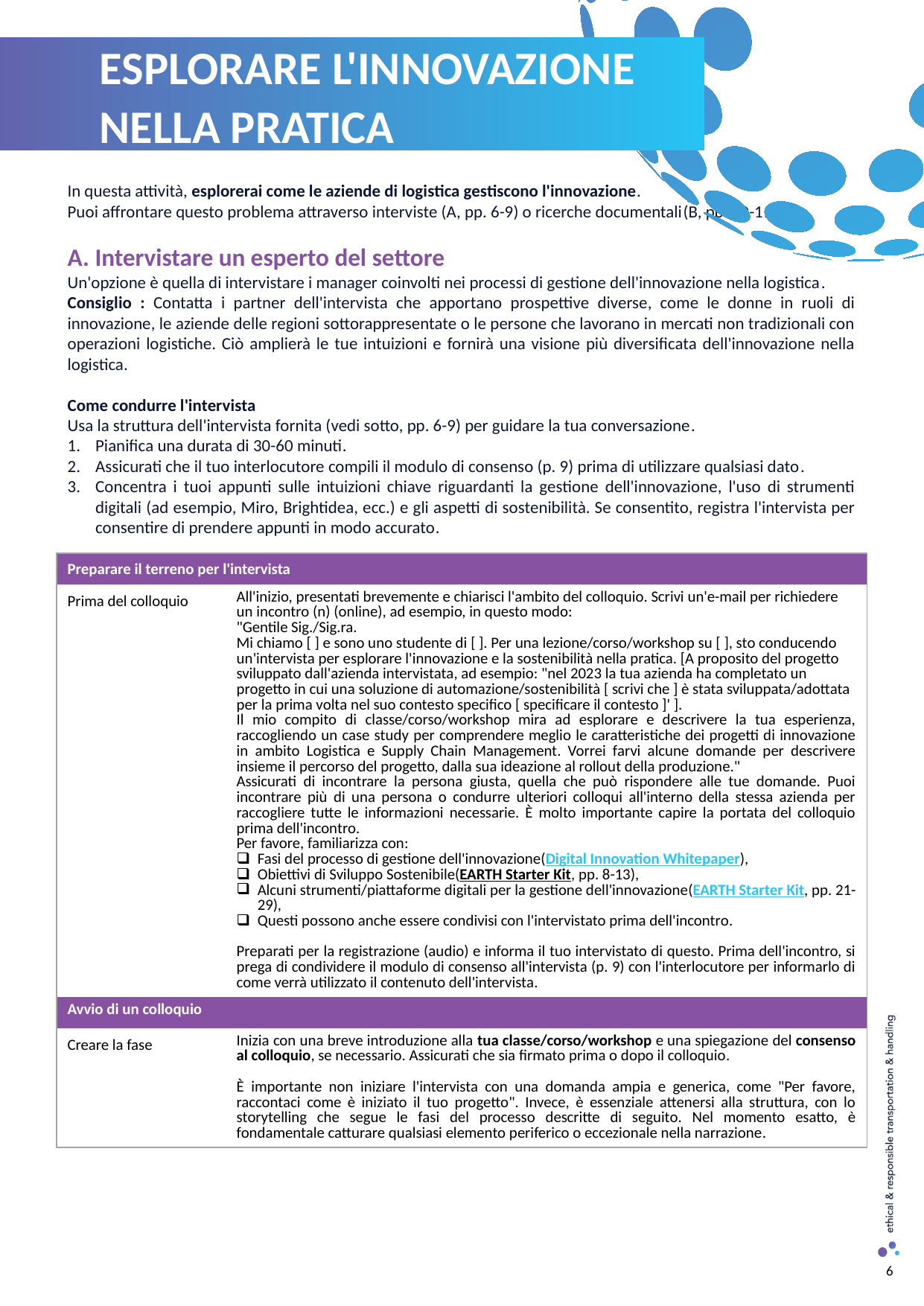

ESPLORARE L'INNOVAZIONE NELLA PRATICA
In questa attività, esplorerai come le aziende di logistica gestiscono l'innovazione.
Puoi affrontare questo problema attraverso interviste (A, pp. 6-9) o ricerche documentali(B, pp. 10-11).

A. Intervistare un esperto del settore
Un'opzione è quella di intervistare i manager coinvolti nei processi di gestione dell'innovazione nella logistica.
Consiglio : Contatta i partner dell'intervista che apportano prospettive diverse, come le donne in ruoli di innovazione, le aziende delle regioni sottorappresentate o le persone che lavorano in mercati non tradizionali con operazioni logistiche. Ciò amplierà le tue intuizioni e fornirà una visione più diversificata dell'innovazione nella logistica.

Come condurre l'intervista
Usa la struttura dell'intervista fornita (vedi sotto, pp. 6-9) per guidare la tua conversazione.
Pianifica una durata di 30-60 minuti.
Assicurati che il tuo interlocutore compili il modulo di consenso (p. 9) prima di utilizzare qualsiasi dato.
Concentra i tuoi appunti sulle intuizioni chiave riguardanti la gestione dell'innovazione, l'uso di strumenti digitali (ad esempio, Miro, Brightidea, ecc.) e gli aspetti di sostenibilità. Se consentito, registra l'intervista per consentire di prendere appunti in modo accurato.
| Preparare il terreno per l'intervista |  |
| --- | --- |
| Prima del colloquio | All'inizio, presentati brevemente e chiarisci l'ambito del colloquio. Scrivi un'e-mail per richiedere un incontro (n) (online), ad esempio, in questo modo:  "Gentile Sig./Sig.ra. Mi chiamo [ ] e sono uno studente di [ ]. Per una lezione/corso/workshop su [ ], sto conducendo un'intervista per esplorare l'innovazione e la sostenibilità nella pratica. [A proposito del progetto sviluppato dall'azienda intervistata, ad esempio: "nel 2023 la tua azienda ha completato un progetto in cui una soluzione di automazione/sostenibilità [ scrivi che ] è stata sviluppata/adottata per la prima volta nel suo contesto specifico [ specificare il contesto ]' ]. Il mio compito di classe/corso/workshop mira ad esplorare e descrivere la tua esperienza, raccogliendo un case study per comprendere meglio le caratteristiche dei progetti di innovazione in ambito Logistica e Supply Chain Management. Vorrei farvi alcune domande per descrivere insieme il percorso del progetto, dalla sua ideazione al rollout della produzione."  Assicurati di incontrare la persona giusta, quella che può rispondere alle tue domande. Puoi incontrare più di una persona o condurre ulteriori colloqui all'interno della stessa azienda per raccogliere tutte le informazioni necessarie. È molto importante capire la portata del colloquio prima dell'incontro.  Per favore, familiarizza con:  Fasi del processo di gestione dell'innovazione(Digital Innovation Whitepaper),   Obiettivi di Sviluppo Sostenibile(EARTH Starter Kit, pp. 8-13),   Alcuni strumenti/piattaforme digitali per la gestione dell'innovazione(EARTH Starter Kit, pp. 21-29),  Questi possono anche essere condivisi con l'intervistato prima dell'incontro.   Preparati per la registrazione (audio) e informa il tuo intervistato di questo. Prima dell'incontro, si prega di condividere il modulo di consenso all'intervista (p. 9) con l'interlocutore per informarlo di come verrà utilizzato il contenuto dell'intervista. |
| Avvio di un colloquio |  |
| Creare la fase | Inizia con una breve introduzione alla tua classe/corso/workshop e una spiegazione del consenso al colloquio, se necessario. Assicurati che sia firmato prima o dopo il colloquio.    È importante non iniziare l'intervista con una domanda ampia e generica, come "Per favore, raccontaci come è iniziato il tuo progetto". Invece, è essenziale attenersi alla struttura, con lo storytelling che segue le fasi del processo descritte di seguito. Nel momento esatto, è fondamentale catturare qualsiasi elemento periferico o eccezionale nella narrazione. |
6